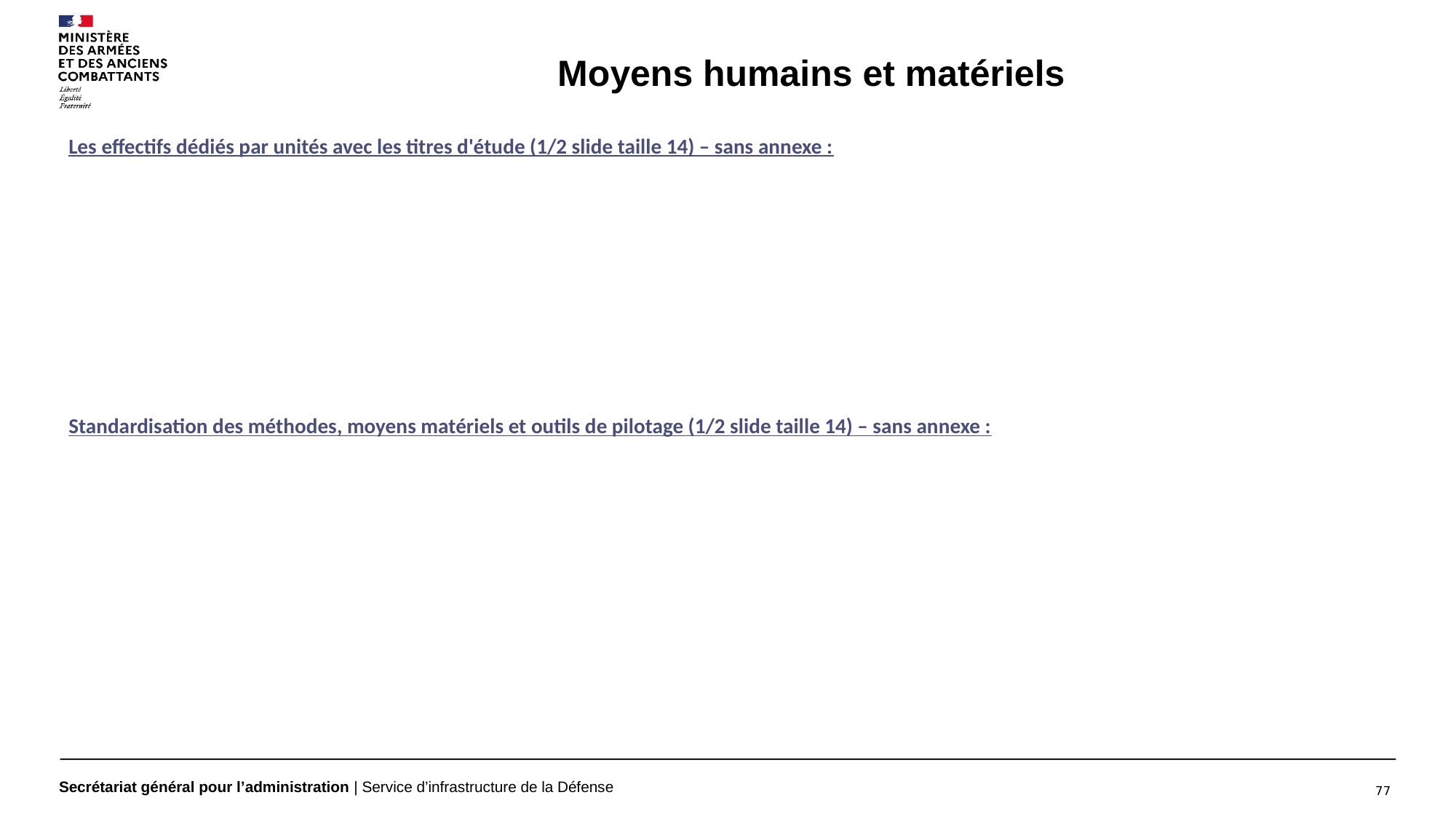

# Moyens humains et matériels
Les effectifs dédiés par unités avec les titres d'étude (1/2 slide taille 14) – sans annexe :

Standardisation des méthodes, moyens matériels et outils de pilotage (1/2 slide taille 14) – sans annexe :

77